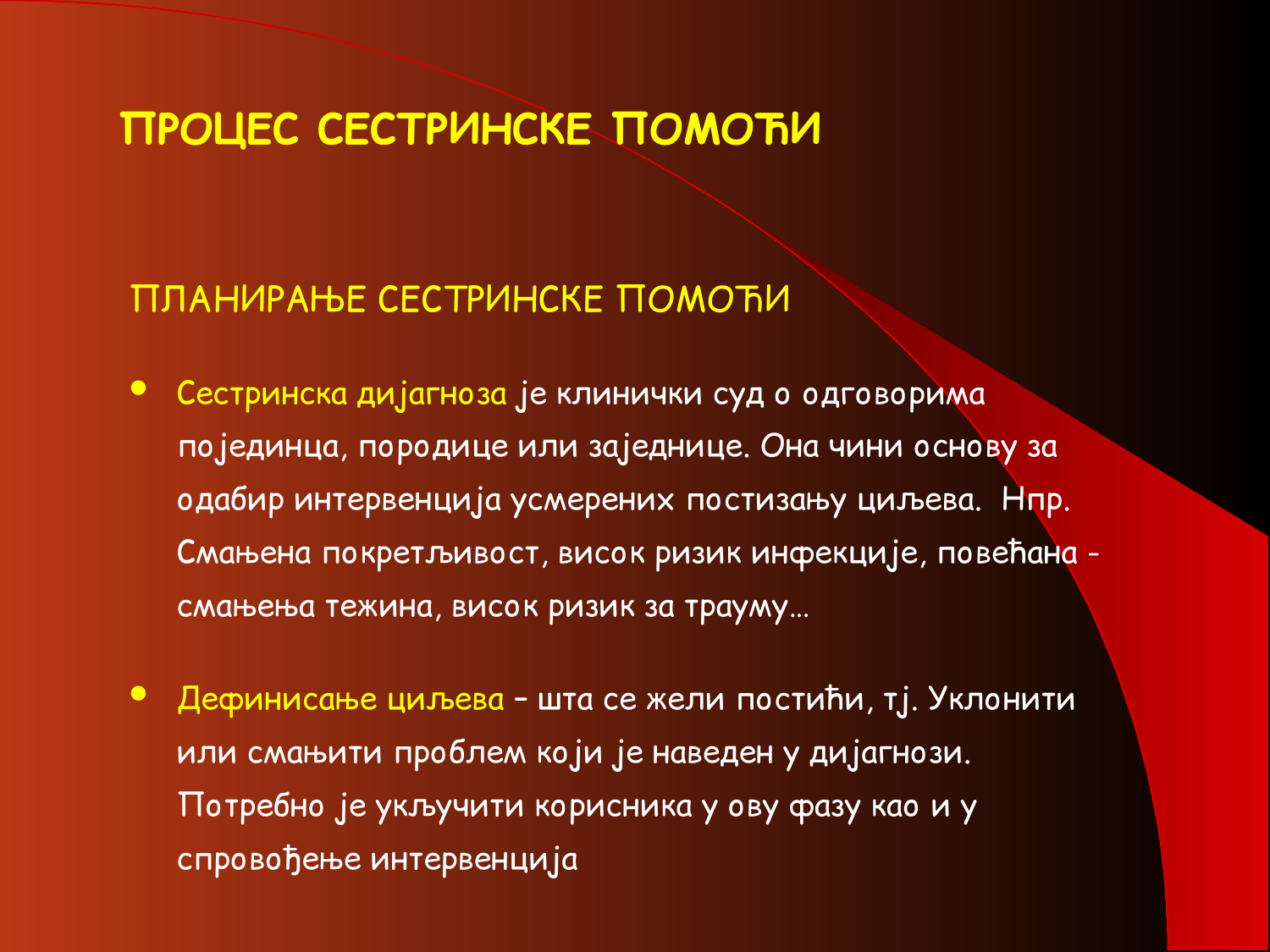

# ПРОЦЕС СЕСТРИНСКЕ ПОМОЋИ
ПЛАНИРАЊЕ СЕСТРИНСКЕ ПОМОЋИ

Сестринска дијагноза је клинички суд о одговорима појединца, породице или заједнице. Она чини основу за одабир интервенција усмерених постизању циљева.  Нпр. Смањена покретљивост, висок ризик инфекције, повећана - смањења тежина, висок ризик за трауму…

Дефинисање циљева – шта се жели постићи, тј. Уклонити или смањити проблем који је наведен у дијагнози. Потребно је укључити корисника у ову фазу као и у спровођење интервенција